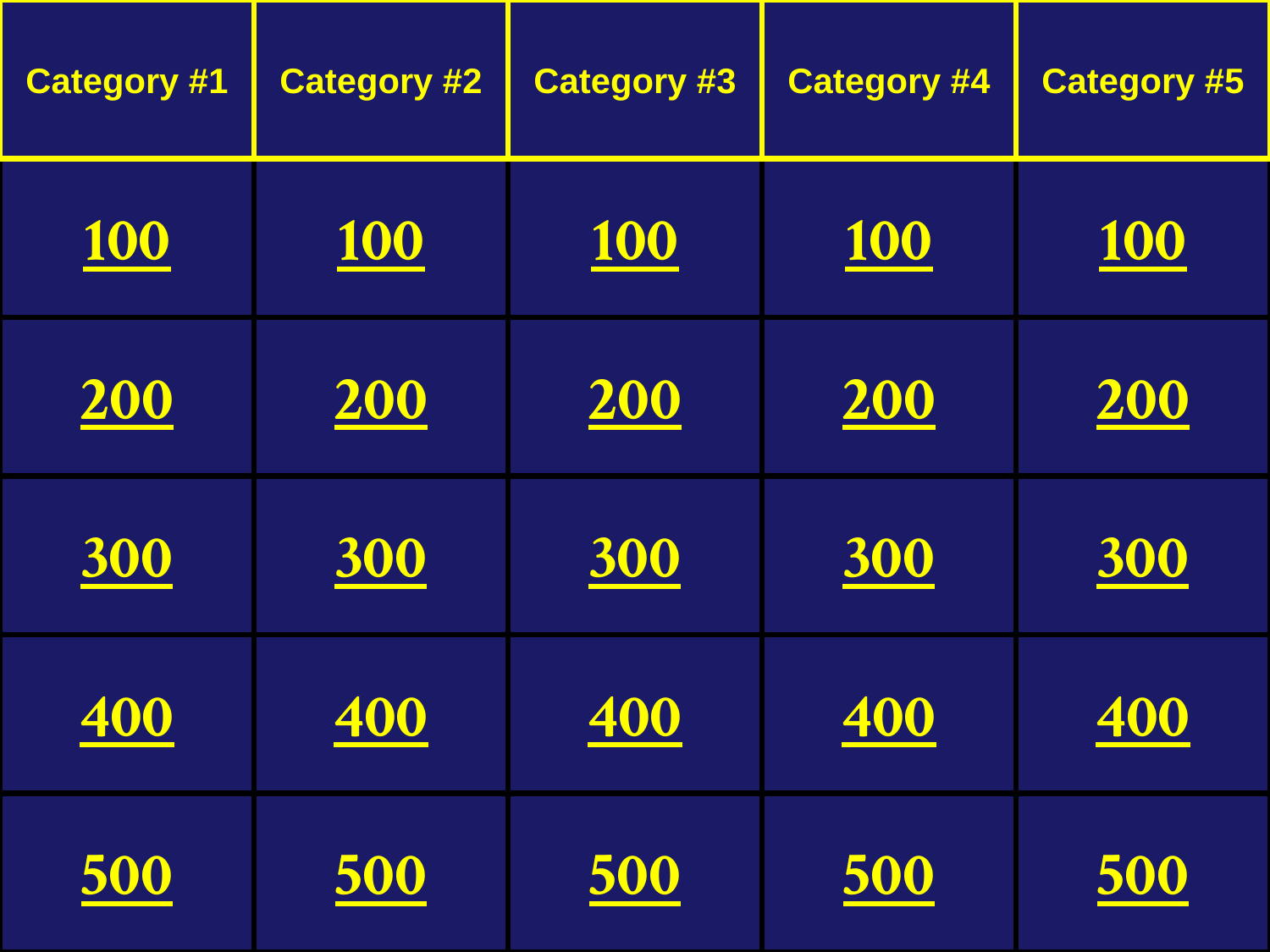

Category #1
Category #2
Category #3
Category #4
Category #5
100
100
100
100
100
200
200
200
200
200
300
300
300
300
300
400
400
400
400
400
500
500
500
500
500